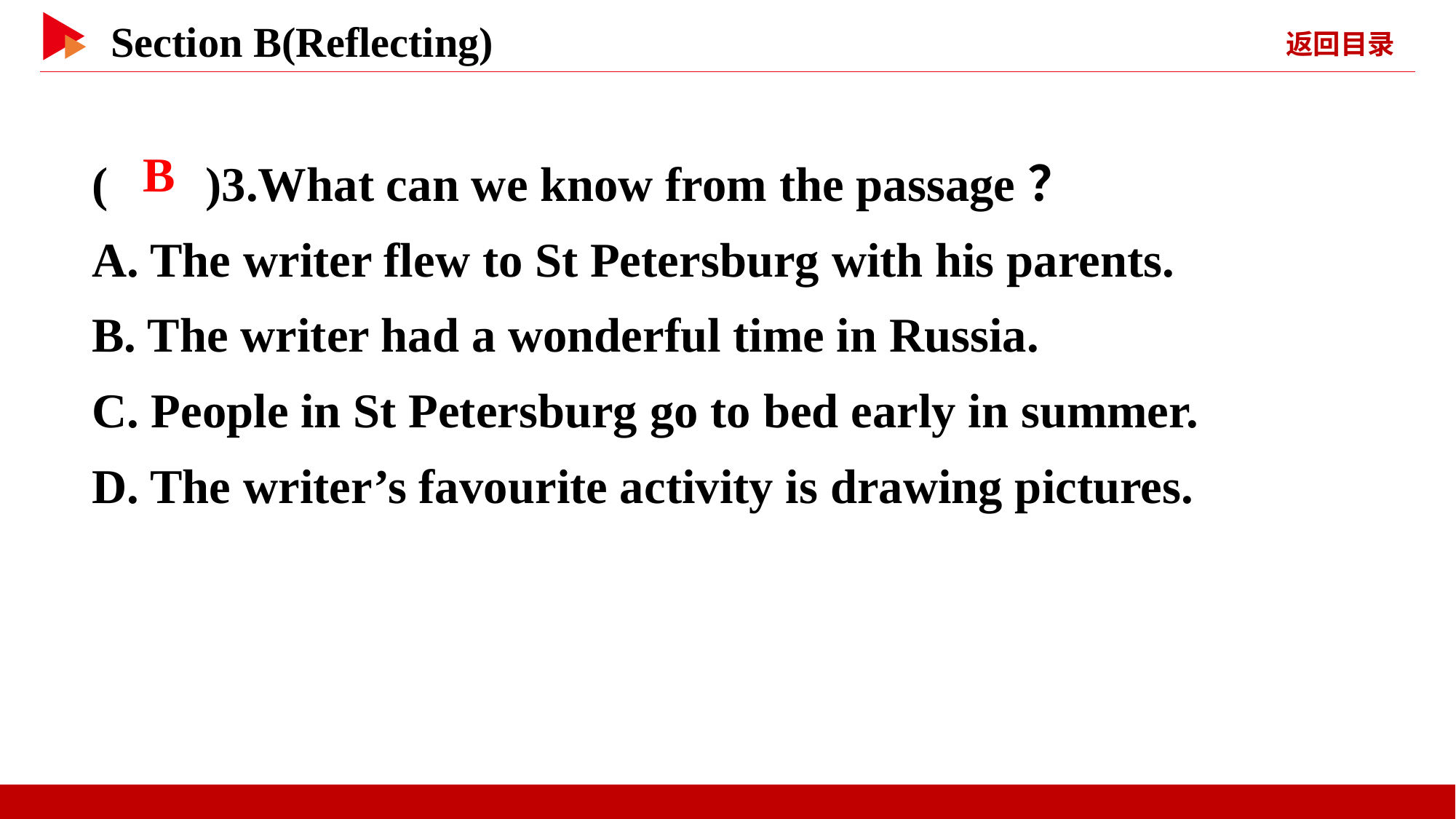

(        )3.What can we know from the passage？
A. The writer flew to St Petersburg with his parents.
B. The writer had a wonderful time in Russia.
C. People in St Petersburg go to bed early in summer.
D. The writer’s favourite activity is drawing pictures.
   B